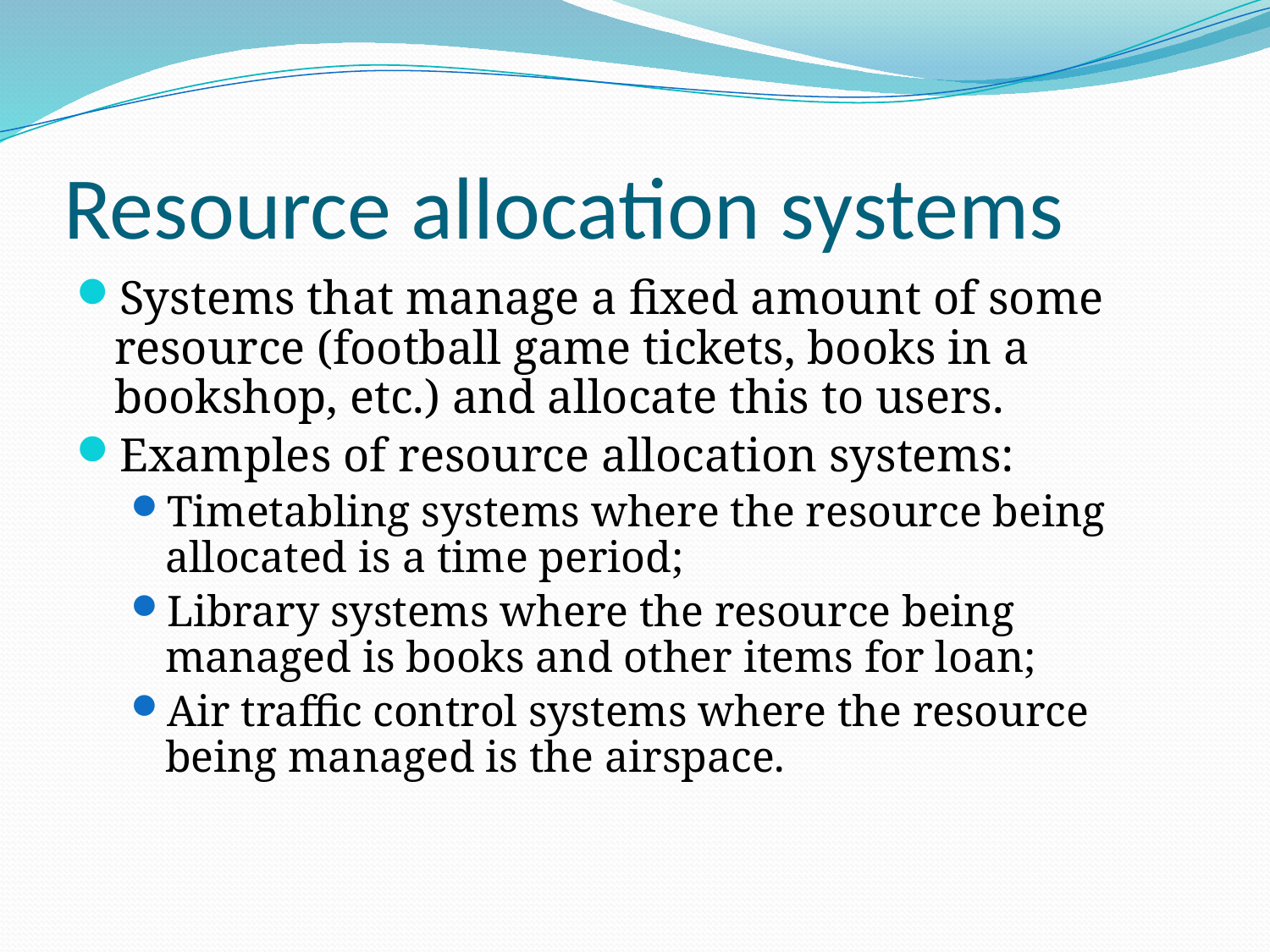

# Resource allocation systems
Systems that manage a fixed amount of some resource (football game tickets, books in a bookshop, etc.) and allocate this to users.
Examples of resource allocation systems:
Timetabling systems where the resource being allocated is a time period;
Library systems where the resource being managed is books and other items for loan;
Air traffic control systems where the resource being managed is the airspace.